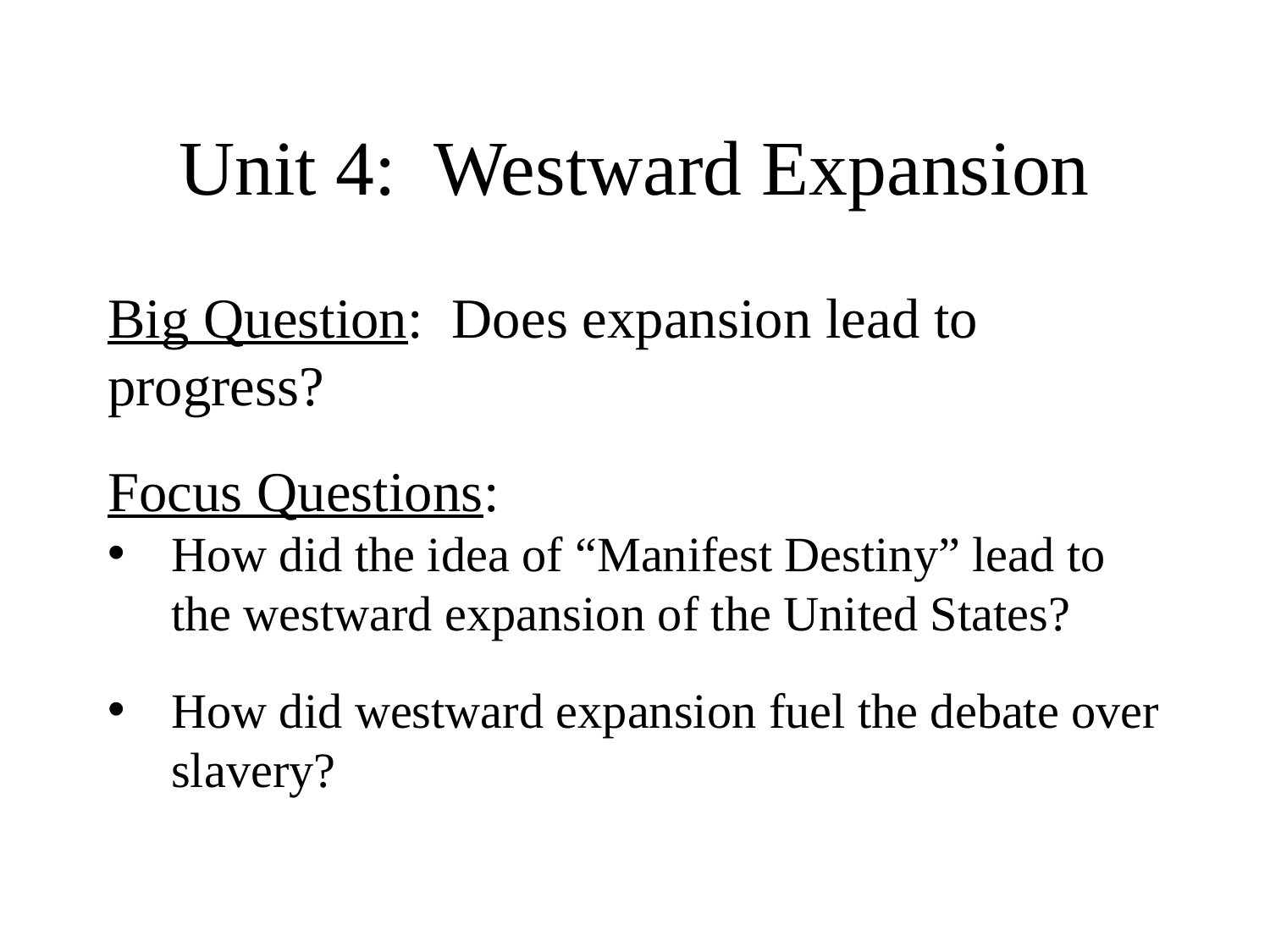

Unit 4:  Westward Expansion
Big Question:  Does expansion lead to progress?

Focus Questions:
How did the idea of “Manifest Destiny” lead to the westward expansion of the United States?

How did westward expansion fuel the debate over slavery?